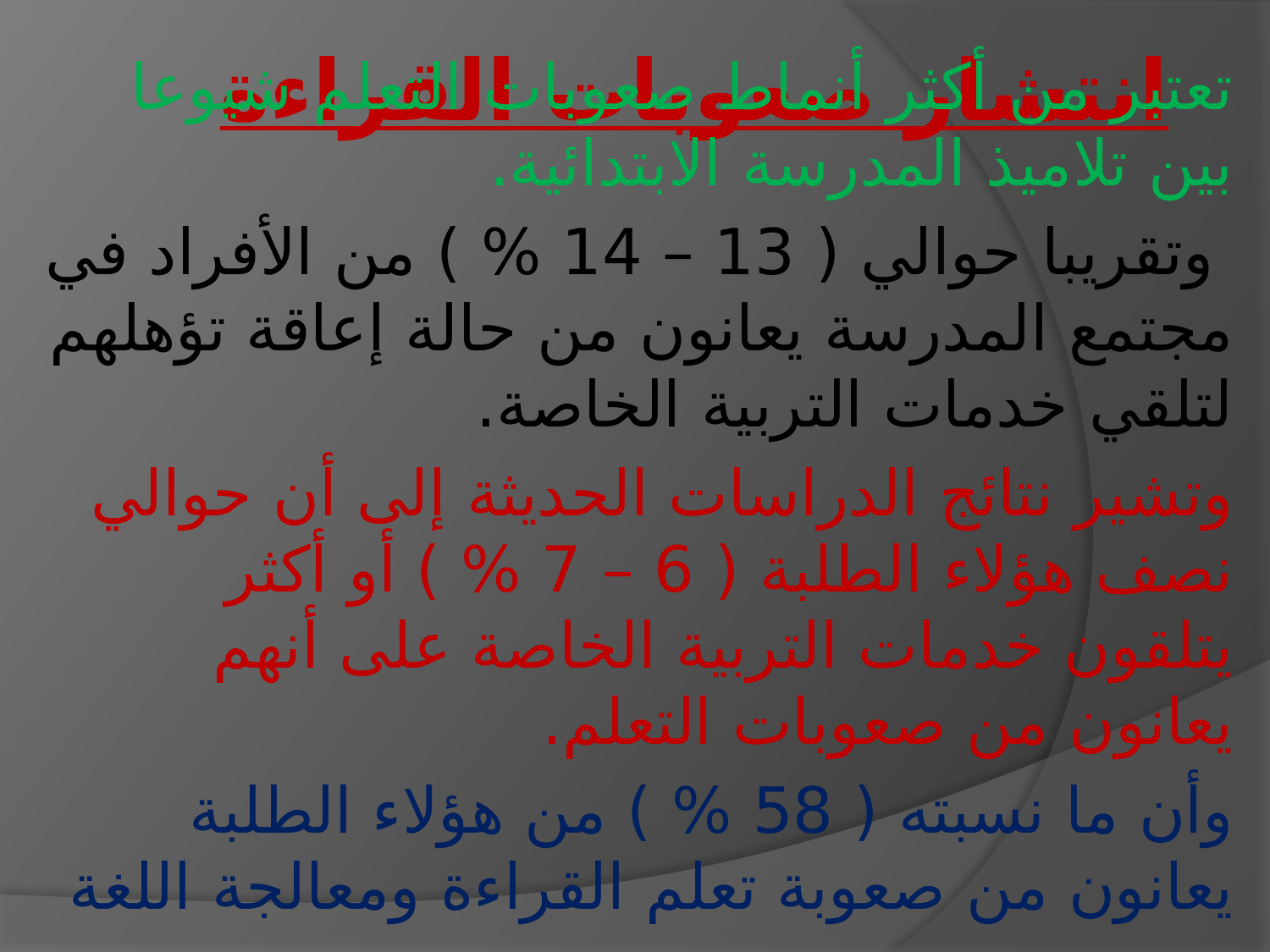

# انتشار صعوبات القراءة
تعتبر من أكثر أنماط صعوبات التعلم شيوعا بين تلاميذ المدرسة الابتدائية.
 وتقريبا حوالي ( 13 – 14 % ) من الأفراد في مجتمع المدرسة يعانون من حالة إعاقة تؤهلهم لتلقي خدمات التربية الخاصة.
وتشير نتائج الدراسات الحديثة إلى أن حوالي نصف هؤلاء الطلبة ( 6 – 7 % ) أو أكثر يتلقون خدمات التربية الخاصة على أنهم يعانون من صعوبات التعلم.
وأن ما نسبته ( 58 % ) من هؤلاء الطلبة يعانون من صعوبة تعلم القراءة ومعالجة اللغة